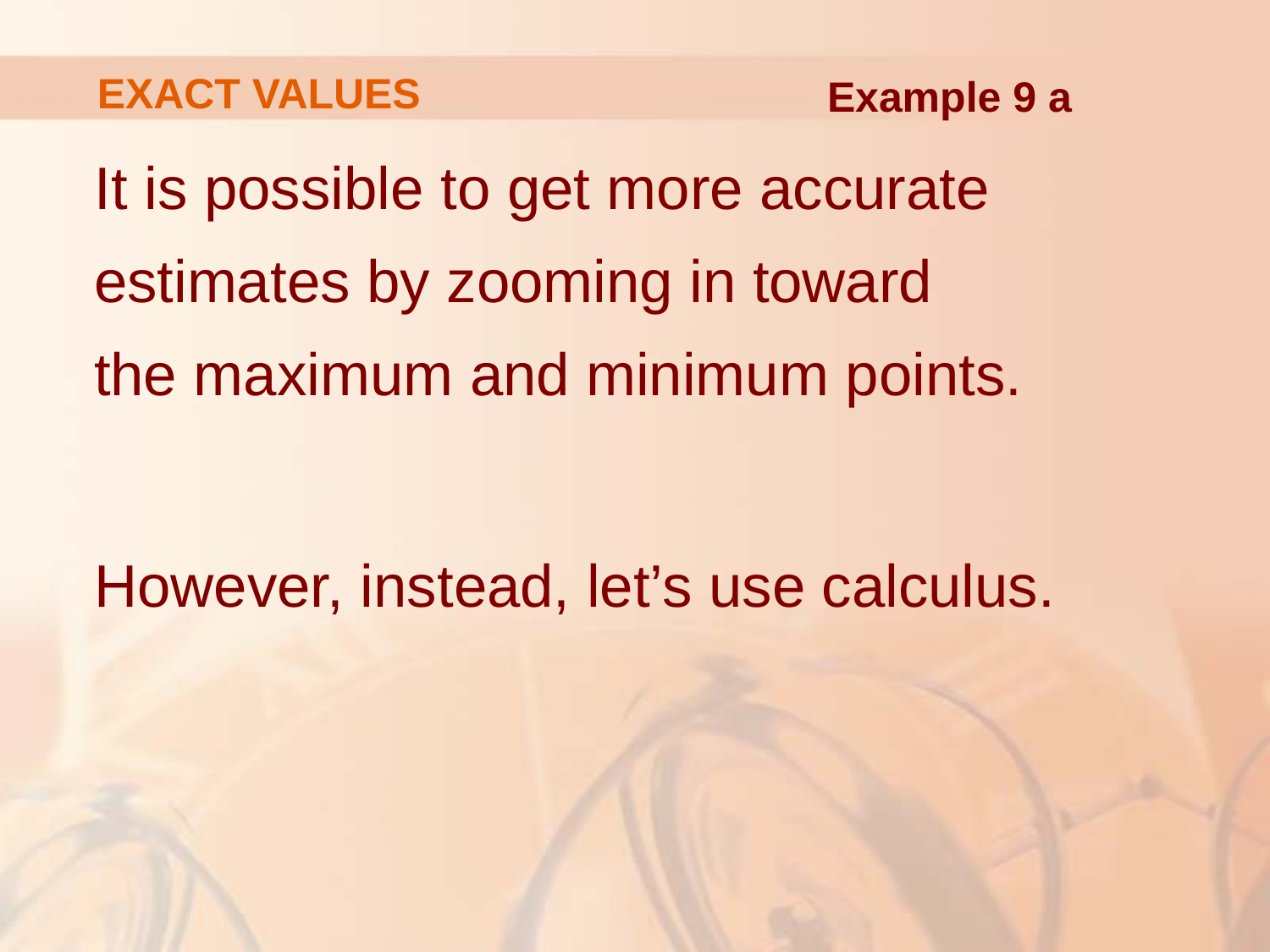

# EXACT VALUES
Example 9 a
It is possible to get more accurate estimates by zooming in toward
the maximum and minimum points.

However, instead, let’s use calculus.